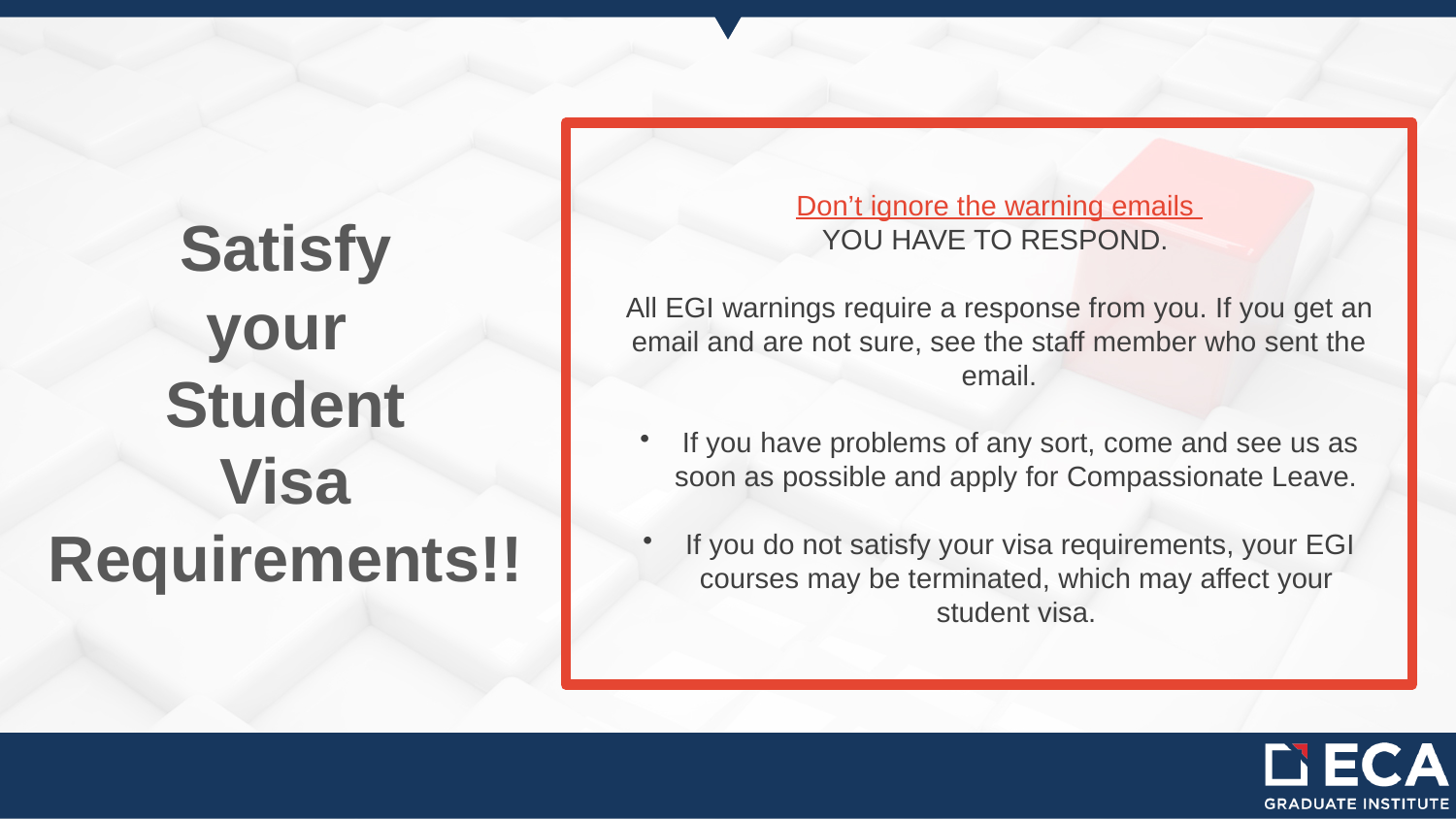

Don’t ignore the warning emails ​
YOU HAVE TO RESPOND.
​
All EGI warnings require a response from you. If you get an email and are not sure, see the staff member who sent the email.​
​
 If you have problems of any sort, come and see us as soon as possible and apply for Compassionate Leave.​
​
 If you do not satisfy your visa requirements, your EGI courses may be terminated, which may affect your student visa.
Satisfy
your
Student
Visa
Requirements!!